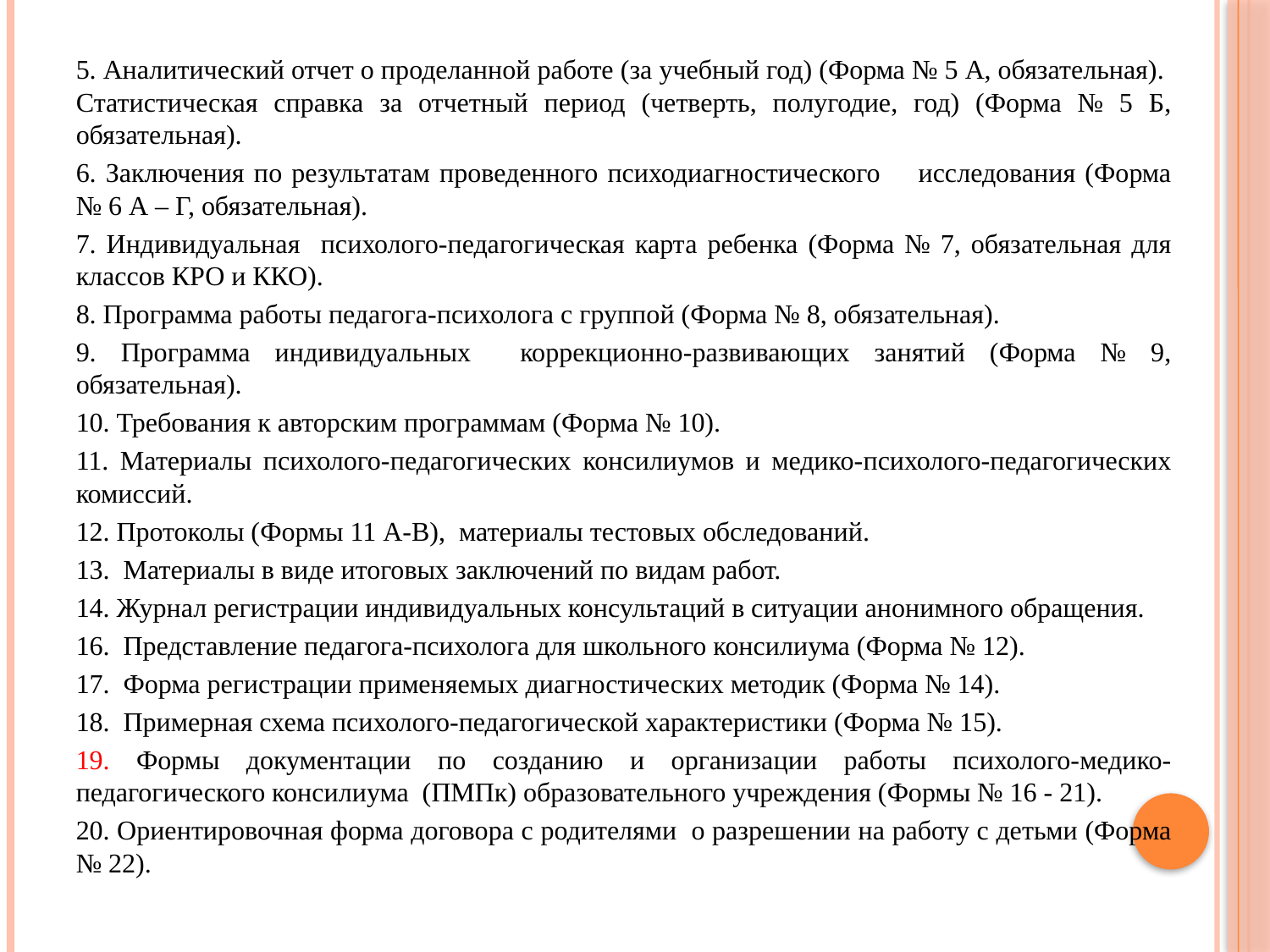

5. Аналитический отчет о проделанной работе (за учебный год) (Форма № 5 А, обязательная).  Статистическая справка за отчетный период (четверть, полугодие, год) (Форма № 5 Б, обязательная).
6. Заключения по результатам проведенного психодиагностического    исследования (Форма № 6 А – Г, обязательная).
7. Индивидуальная  психолого-педагогическая карта ребенка (Форма № 7, обязательная для классов КРО и ККО).
8. Программа работы педагога-психолога с группой (Форма № 8, обязательная).
9. Программа индивидуальных  коррекционно-развивающих занятий (Форма № 9, обязательная).
10. Требования к авторским программам (Форма № 10).
11. Материалы психолого-педагогических консилиумов и медико-психолого-педагогических комиссий.
12. Протоколы (Формы 11 А-В),  материалы тестовых обследований.
13.  Материалы в виде итоговых заключений по видам работ.
14. Журнал регистрации индивидуальных консультаций в ситуации анонимного обращения.
16.  Представление педагога-психолога для школьного консилиума (Форма № 12).
17.  Форма регистрации применяемых диагностических методик (Форма № 14).
18.  Примерная схема психолого-педагогической характеристики (Форма № 15).
19. Формы документации по созданию и организации работы психолого-медико-педагогического консилиума  (ПМПк) образовательного учреждения (Формы № 16 - 21).
20. Ориентировочная форма договора с родителями  о разрешении на работу с детьми (Форма № 22).